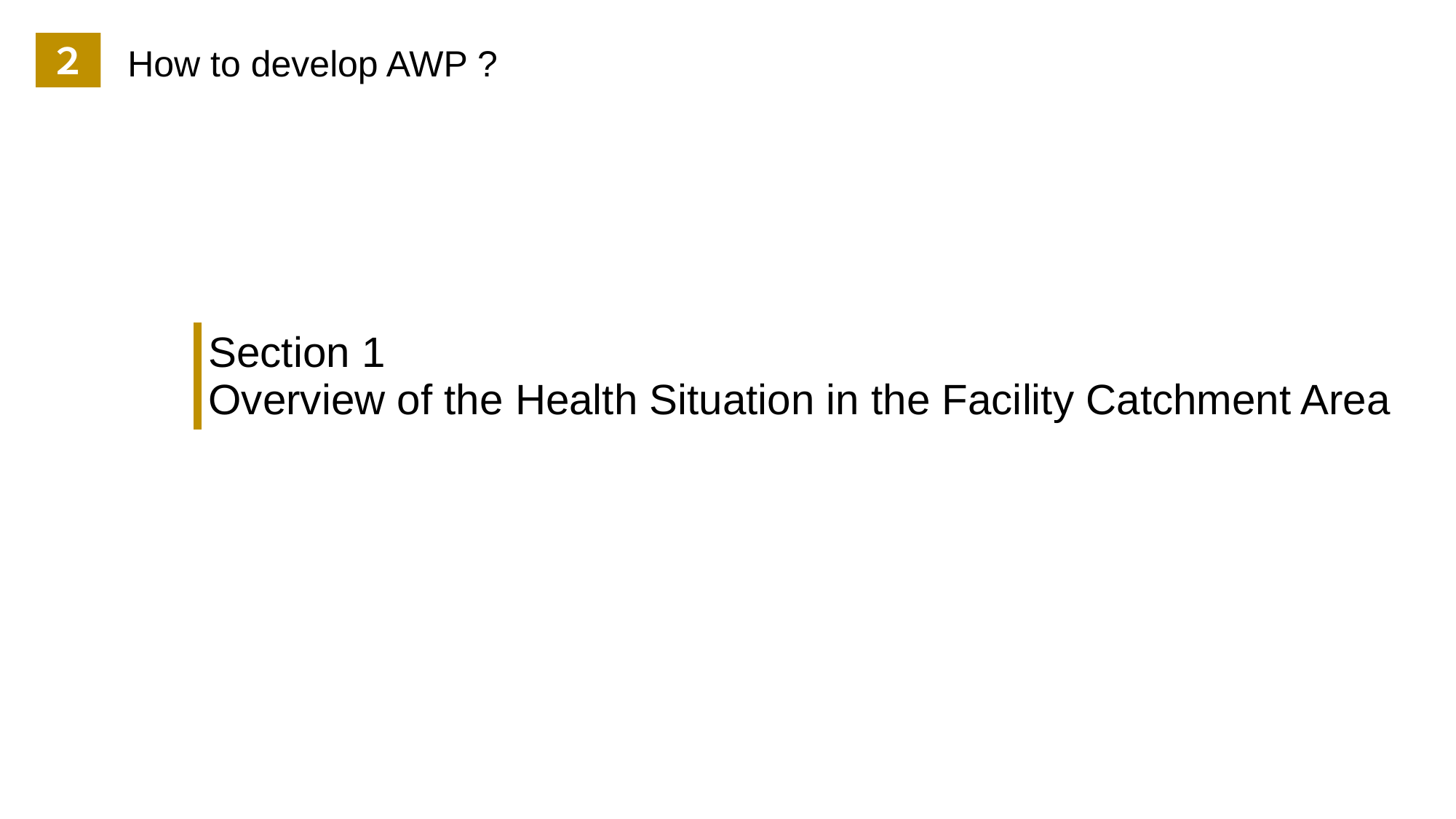

２
How to develop AWP ?
| Section 1 Overview of the Health Situation in the Facility Catchment Area |
| --- |